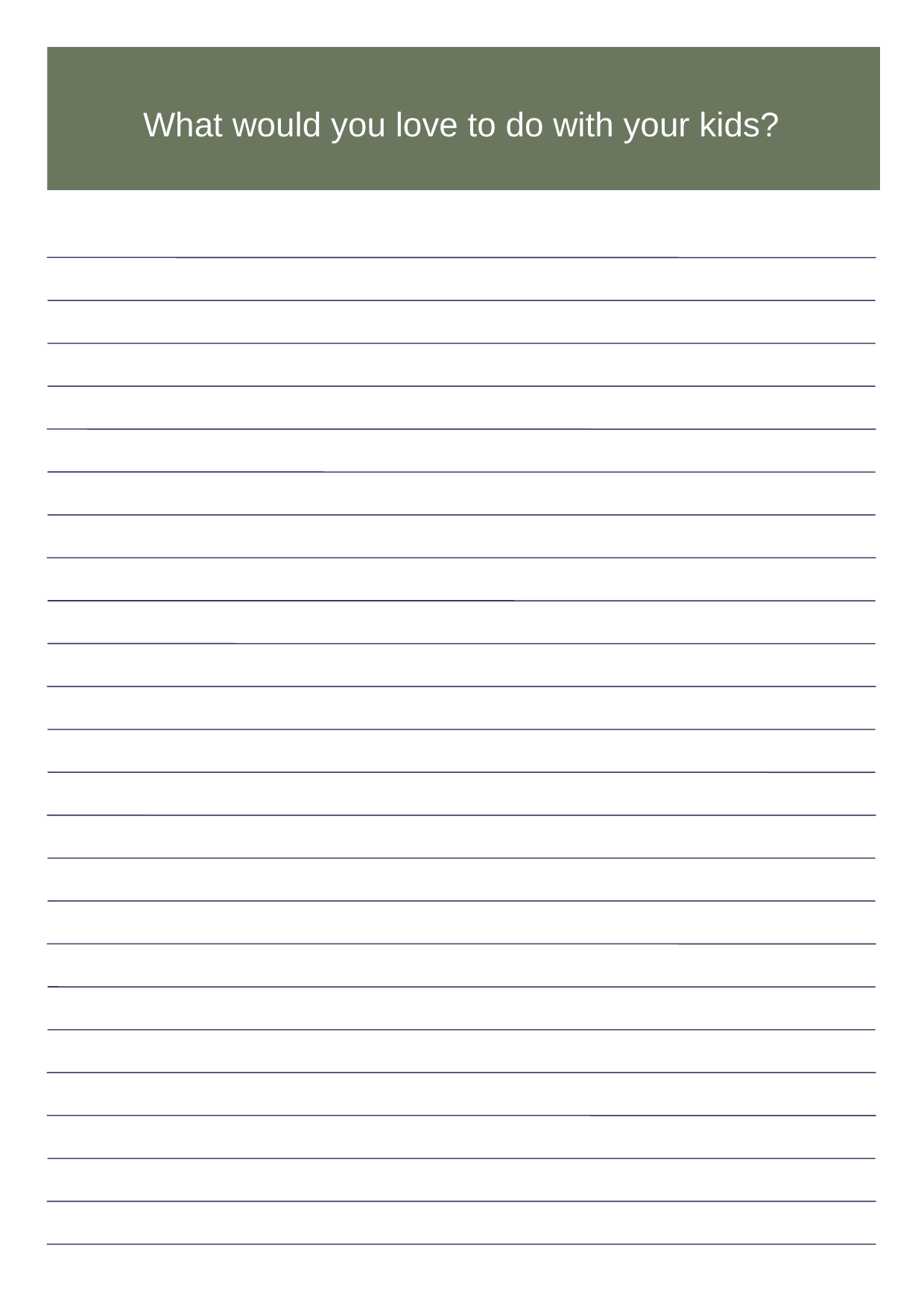

What would you love to do with your kids?